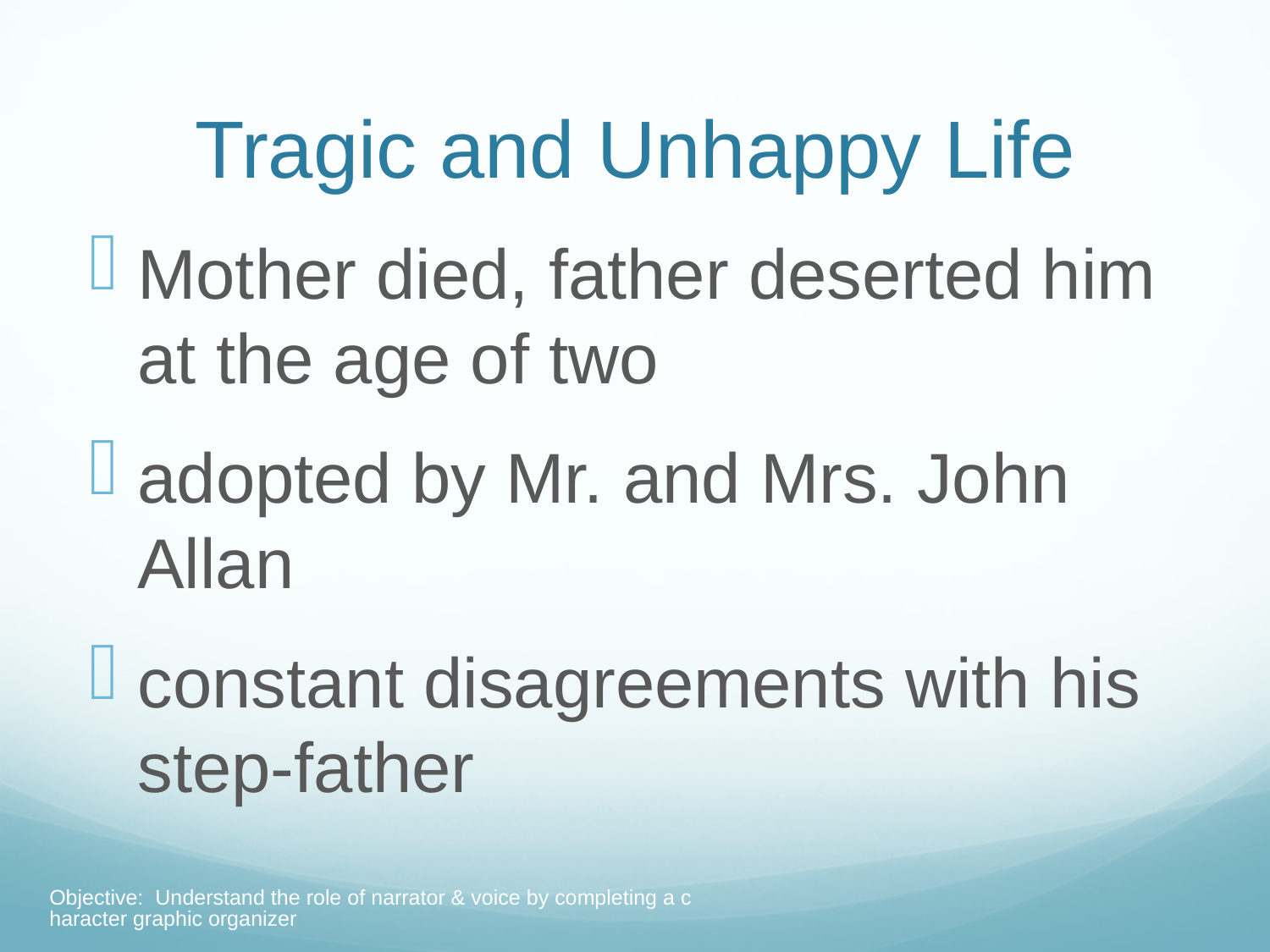

# Tragic and Unhappy Life
Mother died, father deserted him at the age of two
adopted by Mr. and Mrs. John Allan
constant disagreements with his step-father
Objective:  Understand the role of narrator & voice by completing a character graphic organizer